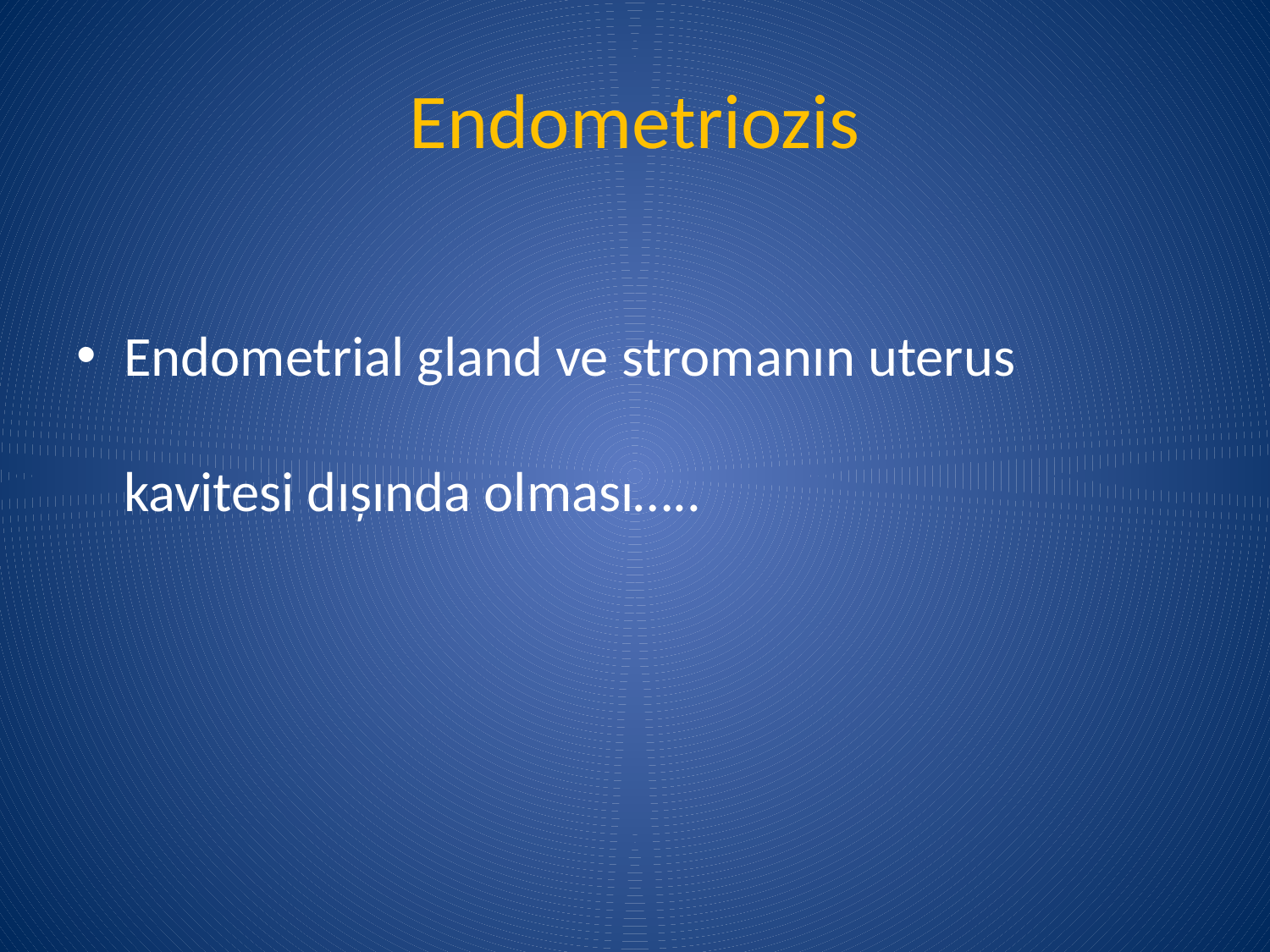

# Endometriozis
Endometrial gland ve stromanın uterus kavitesi dıșında olması…..